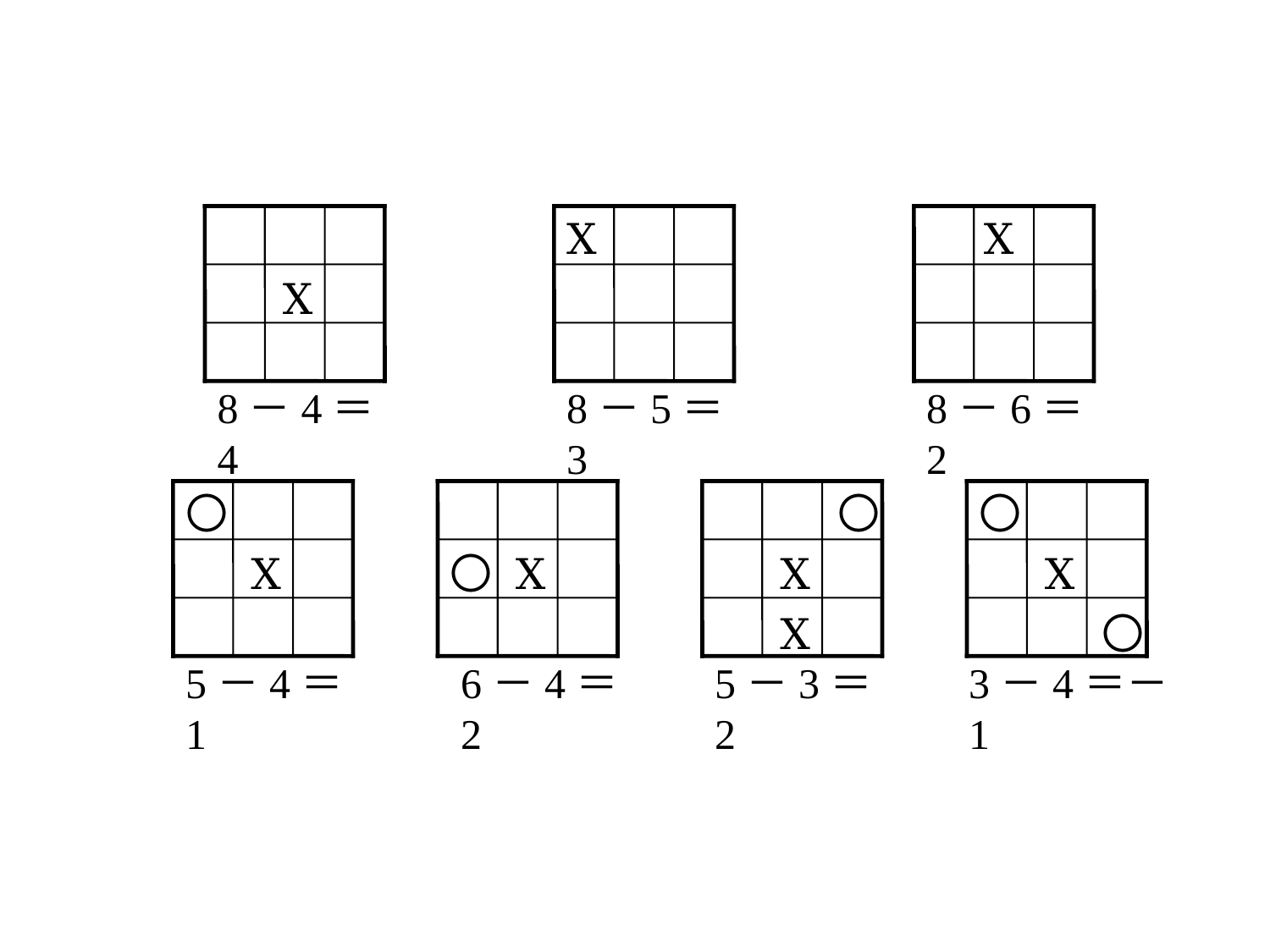

Ⅹ

Ⅹ

Ⅹ

8－4＝4
8－5＝3
8－6＝2

〇

Ⅹ

〇
Ⅹ

〇

Ⅹ

Ⅹ

〇

Ⅹ

〇

5－4＝1
6－4＝2
5－3＝2
3－4＝－1